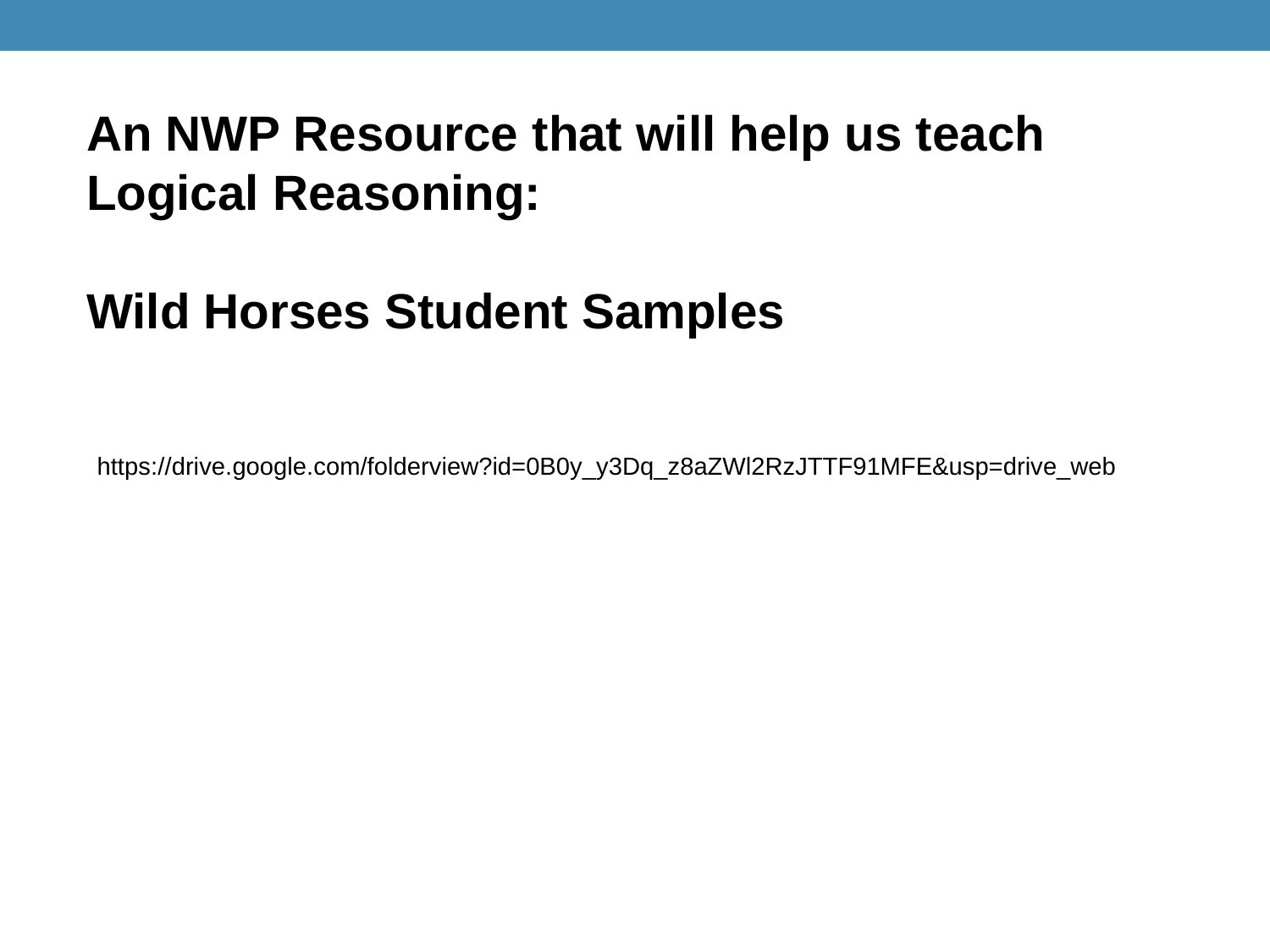

An NWP Resource that will help us teach Logical Reasoning:

Wild Horses Student Samples
https://drive.google.com/folderview?id=0B0y_y3Dq_z8aZWl2RzJTTF91MFE&usp=drive_web